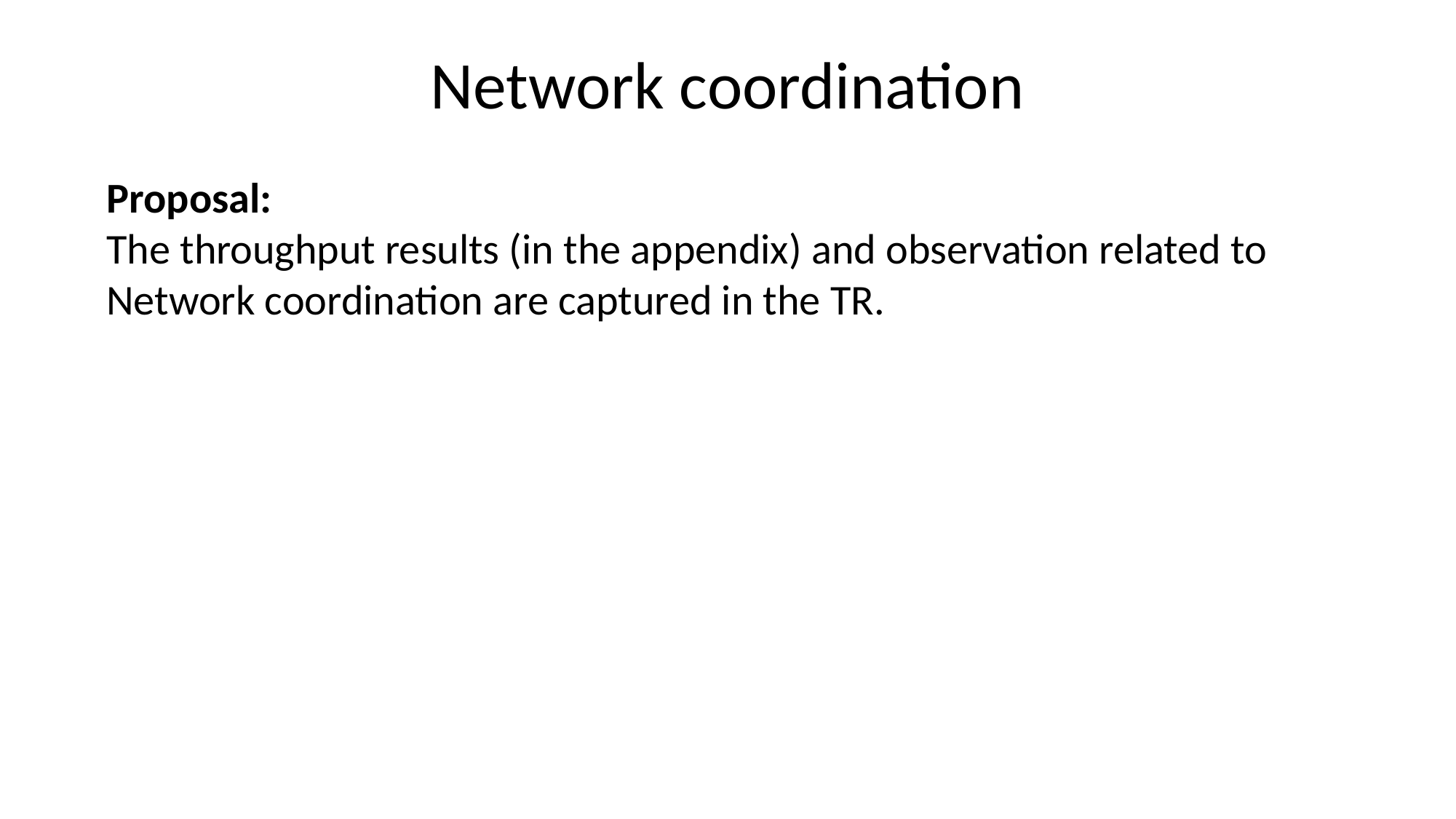

# Network coordination
Proposal:
The throughput results (in the appendix) and observation related to Network coordination are captured in the TR.